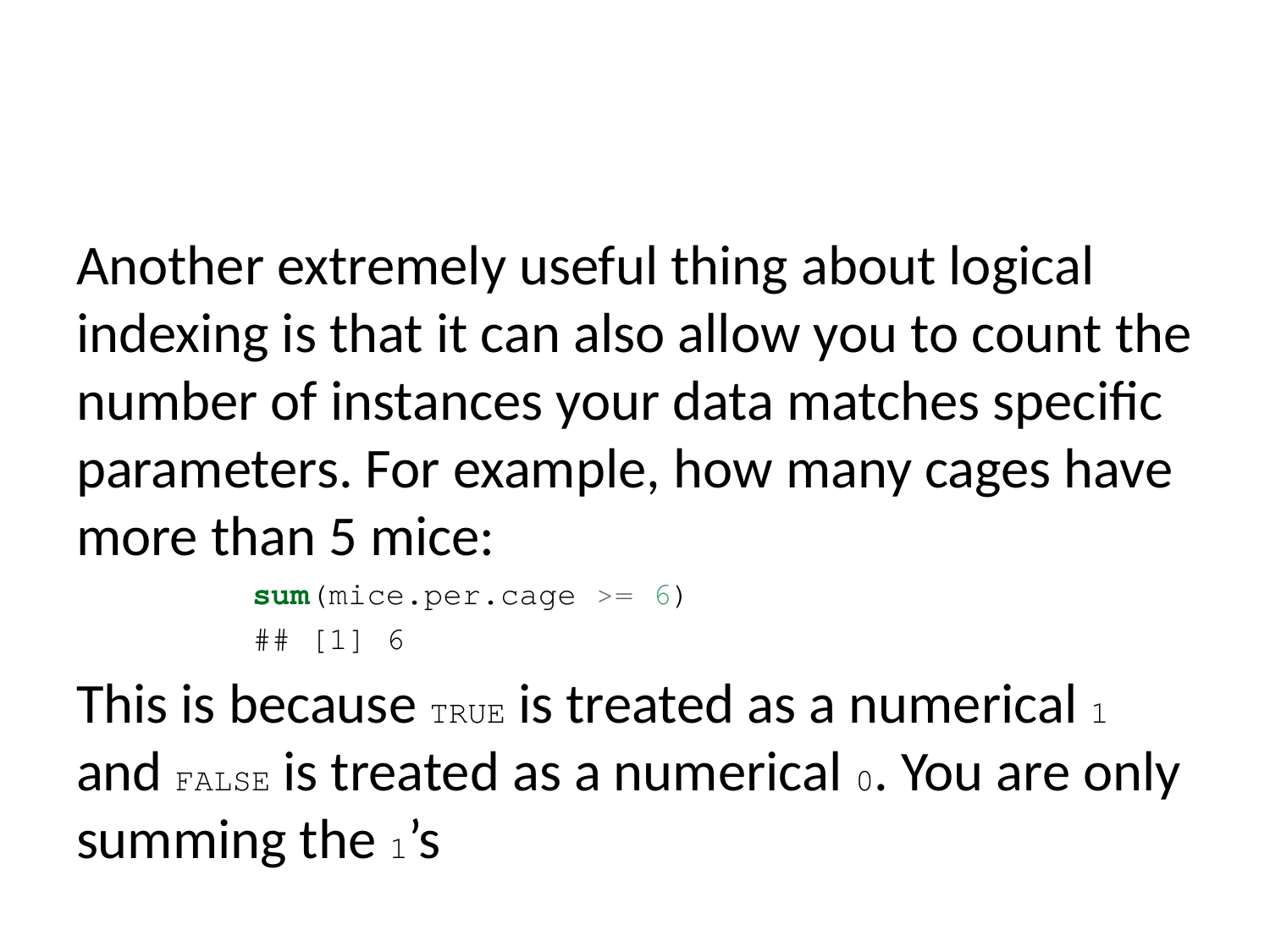

Another extremely useful thing about logical indexing is that it can also allow you to count the number of instances your data matches specific parameters. For example, how many cages have more than 5 mice:
sum(mice.per.cage >= 6)
## [1] 6
This is because TRUE is treated as a numerical 1 and FALSE is treated as a numerical 0. You are only summing the 1’s